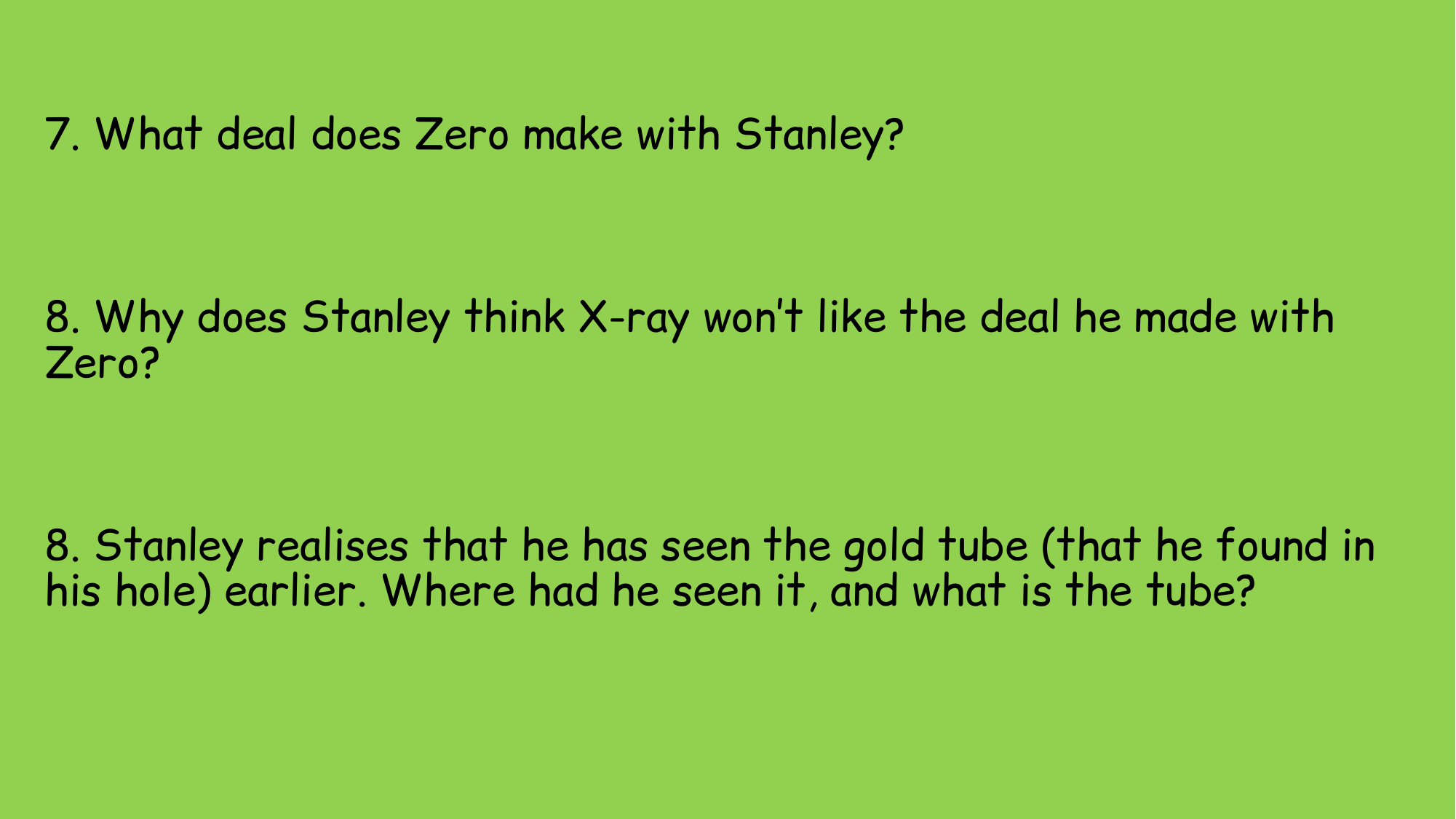

7. What deal does Zero make with Stanley?

8. Why does Stanley think X-ray won’t like the deal he made with Zero?

8. Stanley realises that he has seen the gold tube (that he found in his hole) earlier. Where had he seen it, and what is the tube?